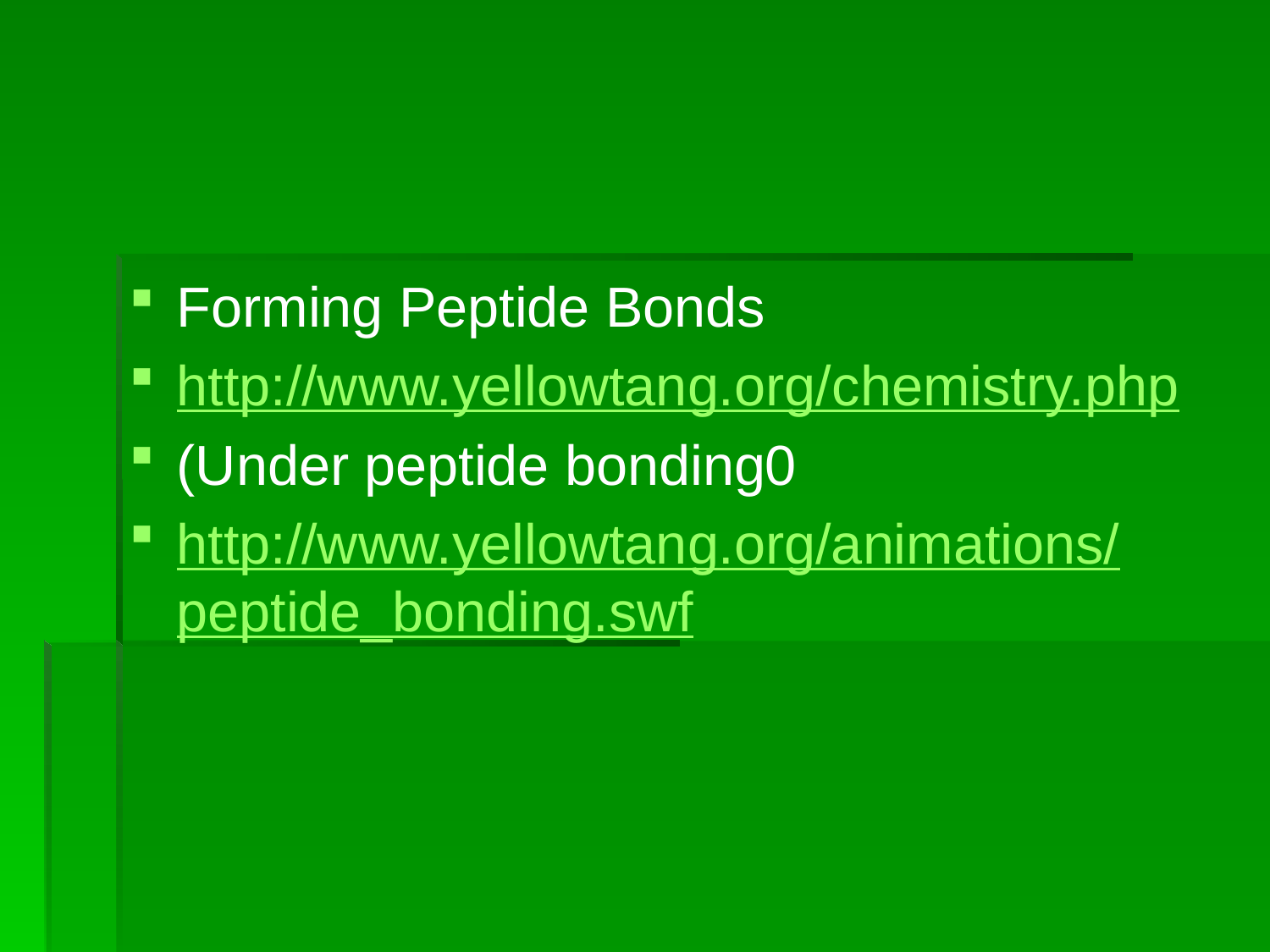

#
Forming Peptide Bonds
http://www.yellowtang.org/chemistry.php
(Under peptide bonding0
http://www.yellowtang.org/animations/peptide_bonding.swf